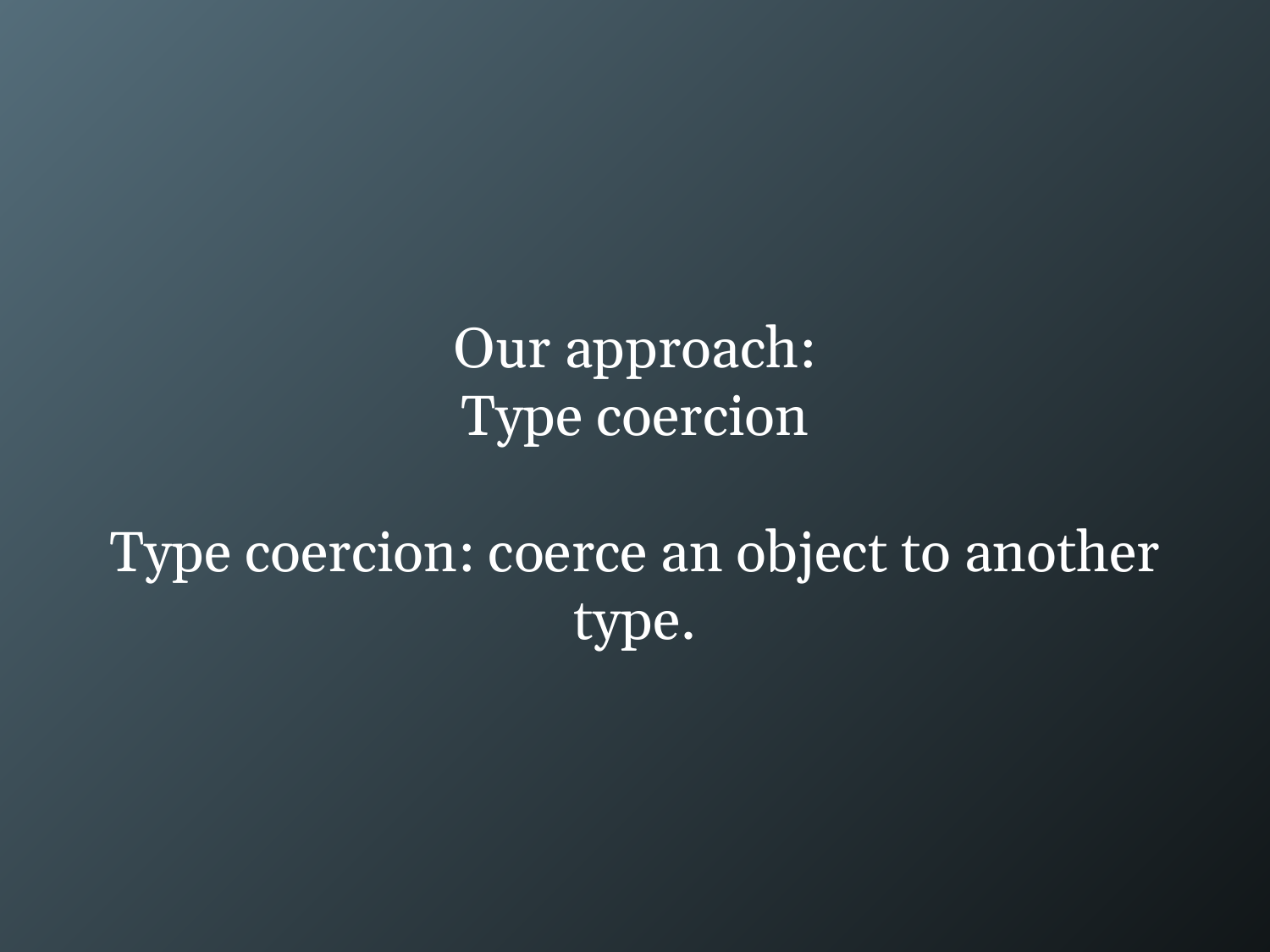

# Our approach: Type coercion Type coercion: coerce an object to another type.